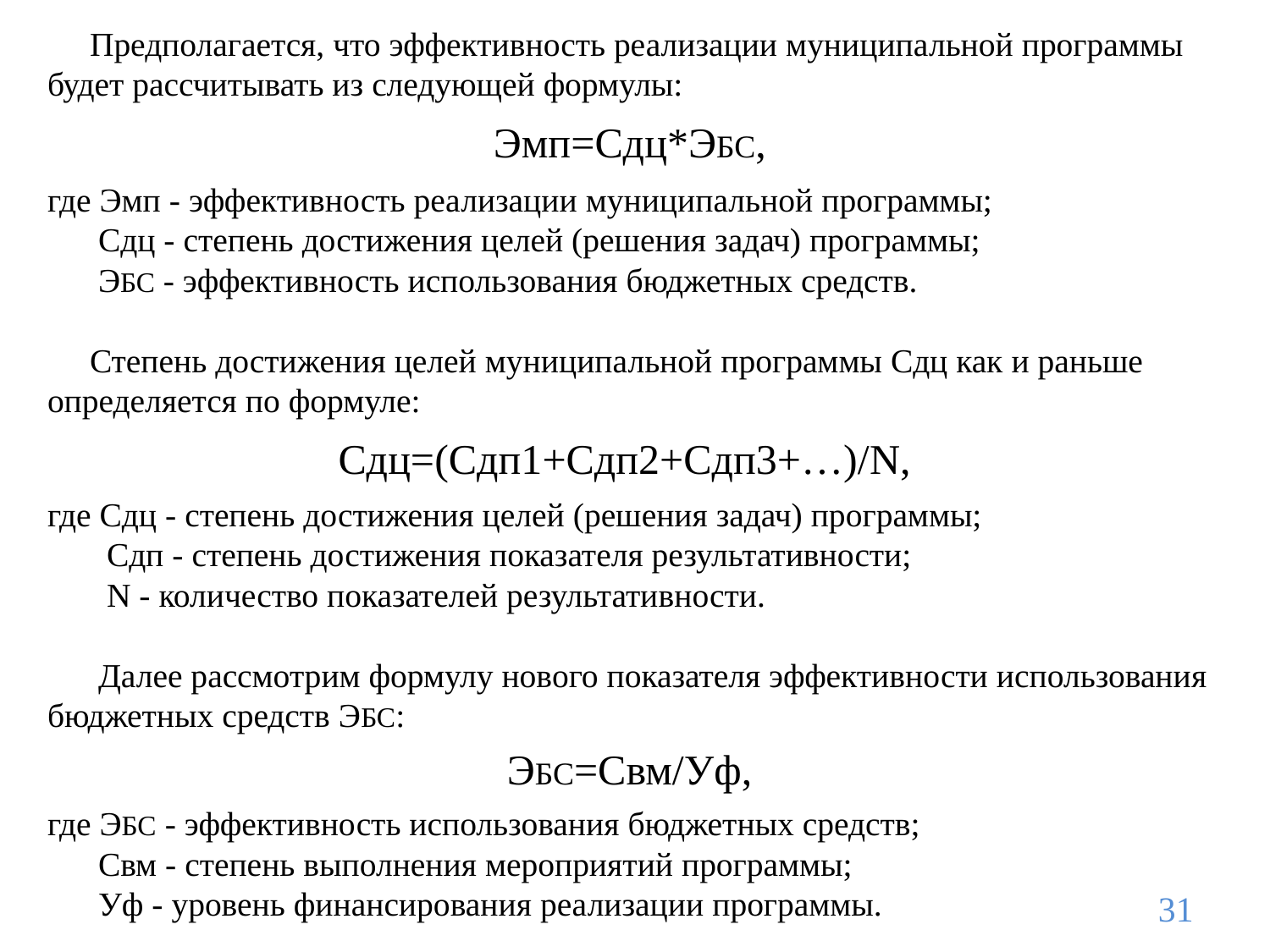

Предполагается, что эффективность реализации муниципальной программы будет рассчитывать из следующей формулы:

Эмп=Сдц*ЭБС,

где Эмп - эффективность реализации муниципальной программы;
      Сдц - степень достижения целей (решения задач) программы;
      ЭБС - эффективность использования бюджетных средств.

     Степень достижения целей муниципальной программы Сдц как и раньше определяется по формуле:

Сдц=(Сдп1+Сдп2+Сдп3+…)/N,

где Сдц - степень достижения целей (решения задач) программы;
       Сдп - степень достижения показателя результативности;
       N - количество показателей результативности.

      Далее рассмотрим формулу нового показателя эффективности использования бюджетных средств ЭБС:

ЭБС=Свм/Уф,

где ЭБС - эффективность использования бюджетных средств;
      Свм - степень выполнения мероприятий программы;
      Уф - уровень финансирования реализации программы.
31